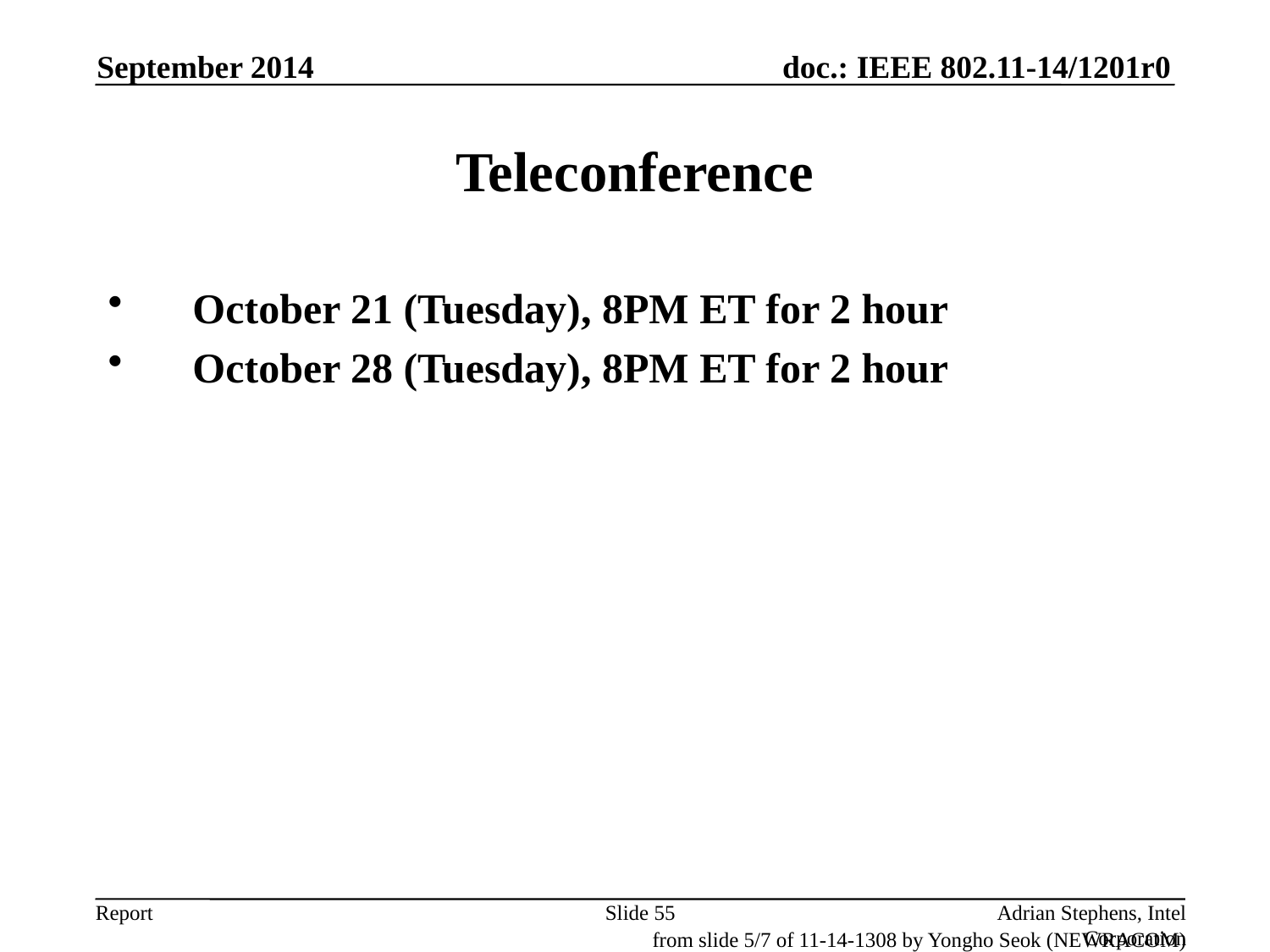

September 2014
# Teleconference
October 21 (Tuesday), 8PM ET for 2 hour
October 28 (Tuesday), 8PM ET for 2 hour
Slide 55
Adrian Stephens, Intel Corporation
from slide 5/7 of 11-14-1308 by Yongho Seok (NEWRACOM)